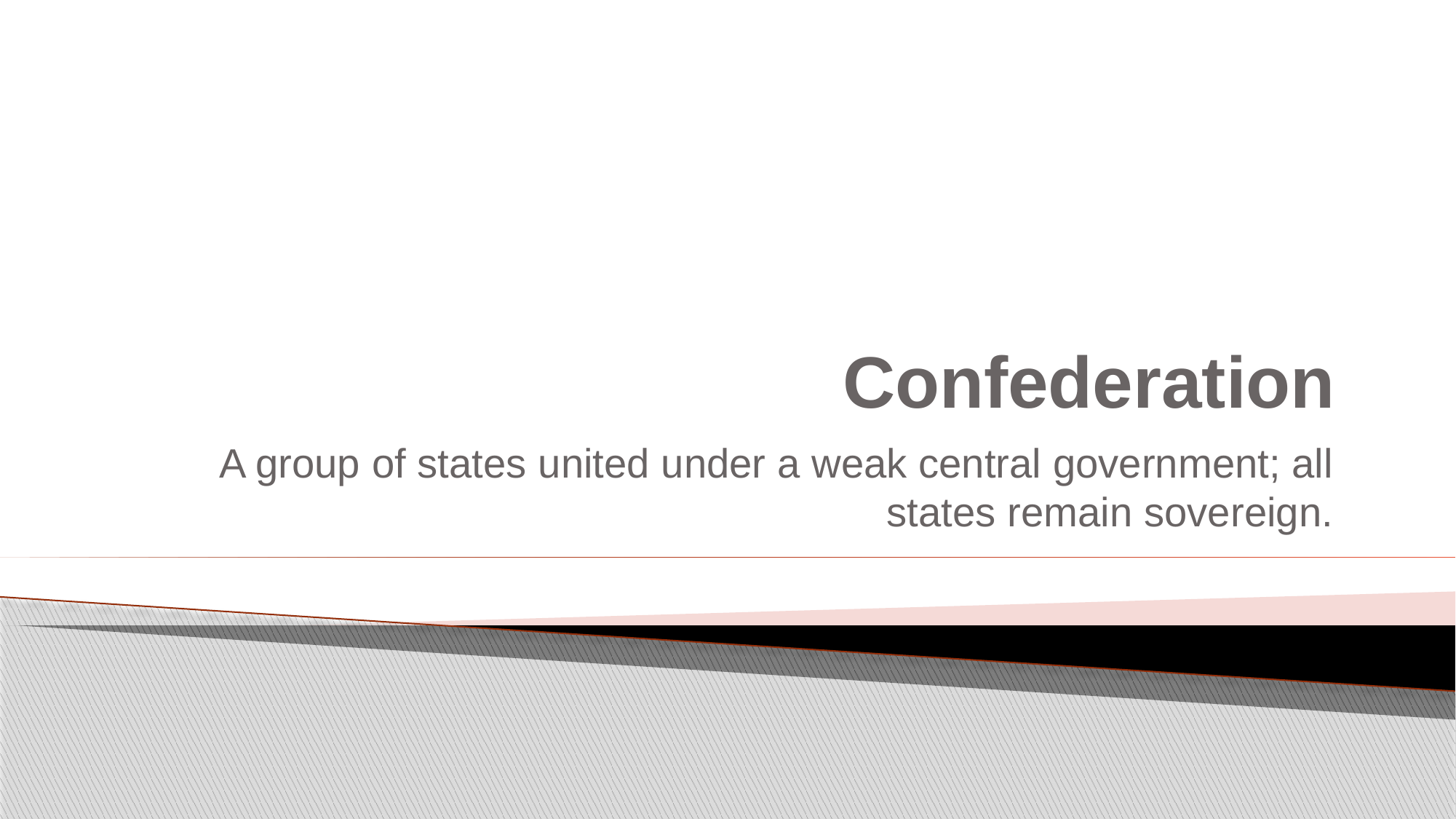

# Confederation
A group of states united under a weak central government; all states remain sovereign.